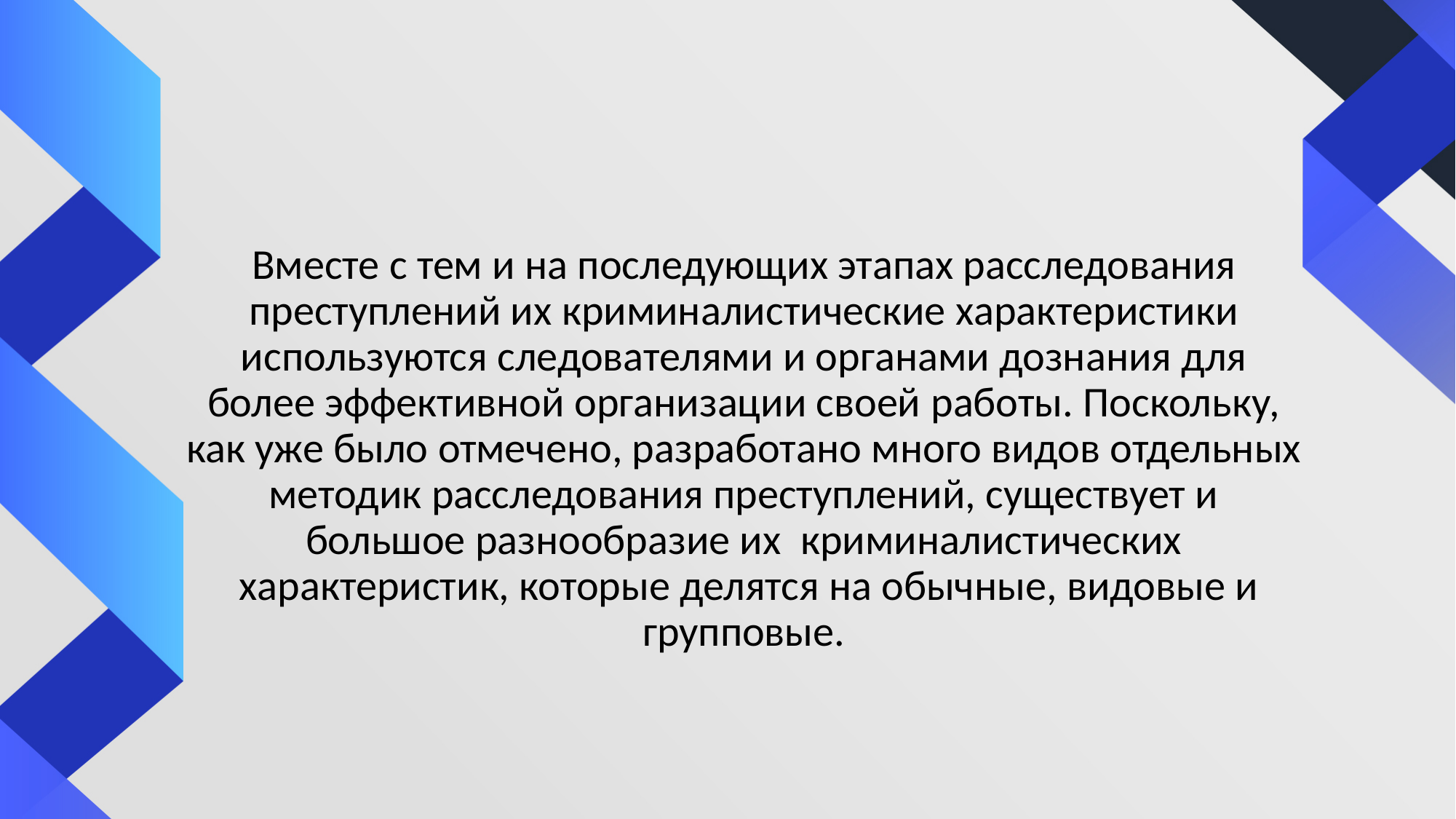

#
Вместе с тем и на последующих этапах расследования преступлений их криминалистические характеристики используются следователями и органами дознания для более эффективной организации своей работы. Поскольку, как уже было отмечено, разработано много видов отдельных методик расследования преступлений, существует и большое разнообразие их  криминалистических  характеристик, которые делятся на обычные, видовые и групповые.